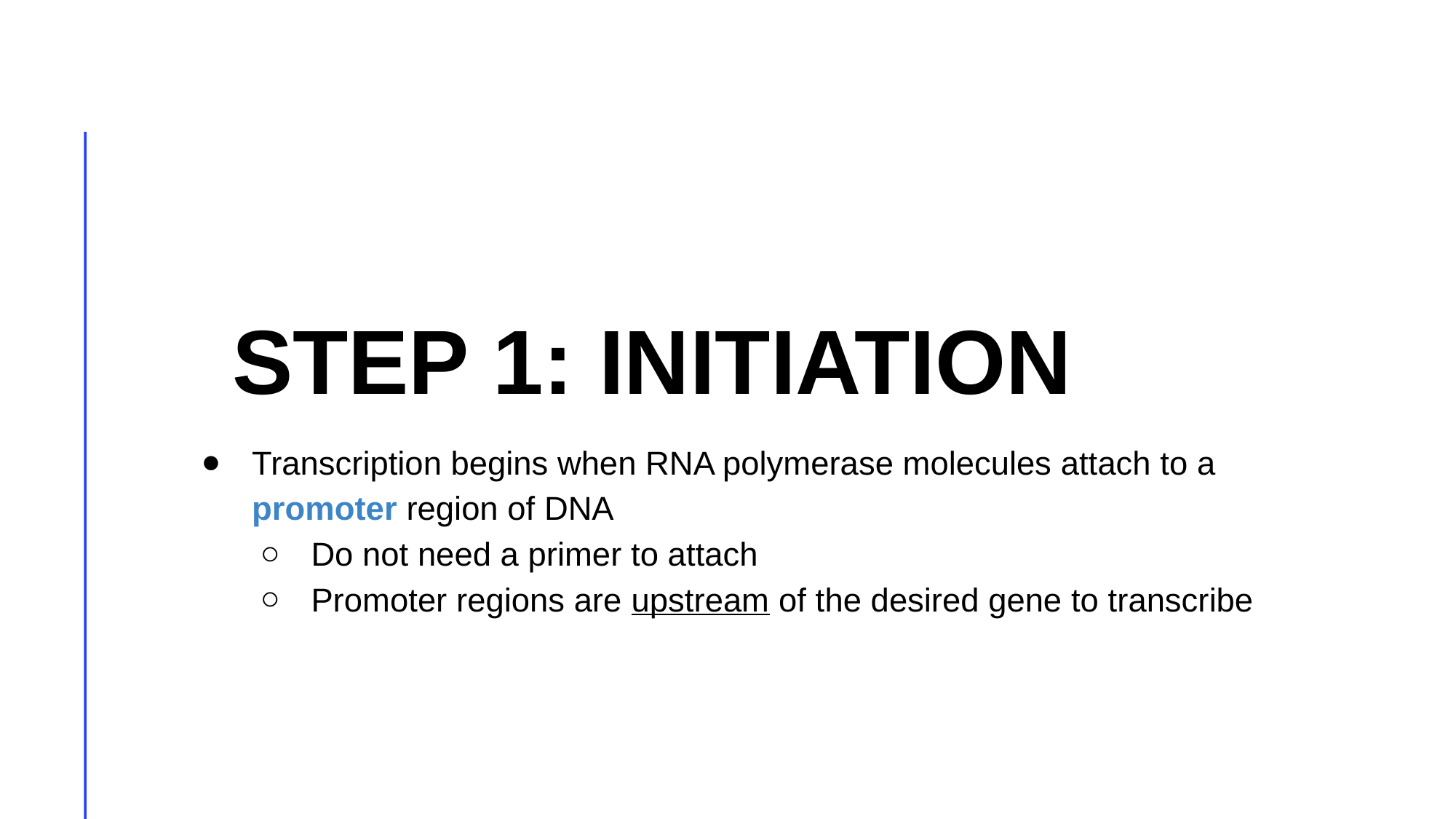

# Step 1: Initiation
Transcription begins when RNA polymerase molecules attach to a promoter region of DNA
Do not need a primer to attach
Promoter regions are upstream of the desired gene to transcribe